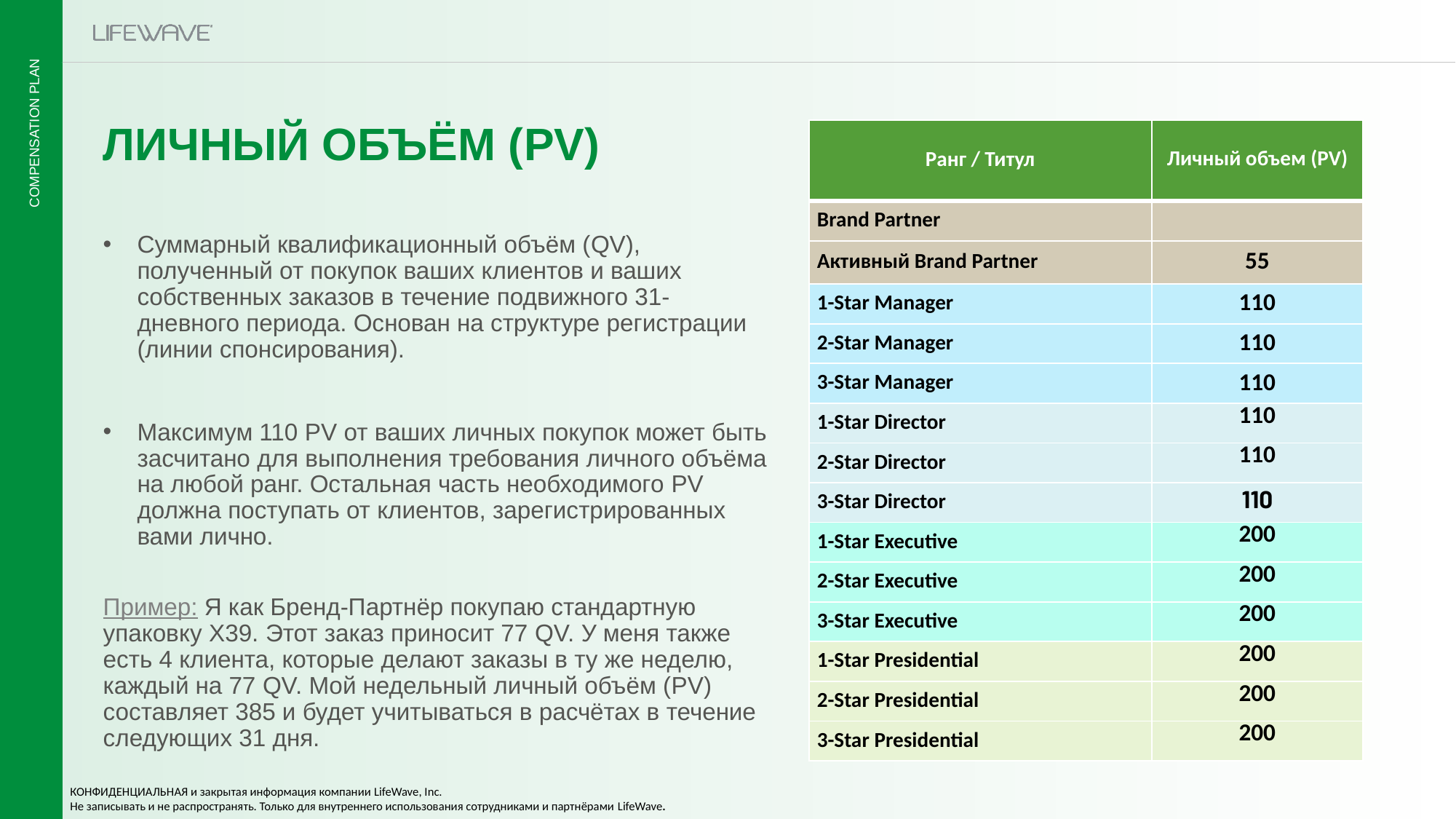

ЛИЧНЫЙ ОБЪЁМ (PV)
| Ранг / Титул | Личный объем (PV) |
| --- | --- |
| Brand Partner |  |
| Активный Brand Partner | 55 |
| 1-Star Manager | 110 |
| 2-Star Manager | 110 |
| 3-Star Manager | 110 |
| 1-Star Director | 110 |
| 2-Star Director | 110 |
| 3-Star Director | 110 |
| 1-Star Executive | 200 |
| 2-Star Executive | 200 |
| 3-Star Executive | 200 |
| 1-Star Presidential | 200 |
| 2-Star Presidential | 200 |
| 3-Star Presidential | 200 |
Суммарный квалификационный объём (QV), полученный от покупок ваших клиентов и ваших собственных заказов в течение подвижного 31-дневного периода. Основан на структуре регистрации (линии спонсирования).

Максимум 110 PV от ваших личных покупок может быть засчитано для выполнения требования личного объёма на любой ранг. Остальная часть необходимого PV должна поступать от клиентов, зарегистрированных вами лично.

Пример: Я как Бренд-Партнёр покупаю стандартную упаковку X39. Этот заказ приносит 77 QV. У меня также есть 4 клиента, которые делают заказы в ту же неделю, каждый на 77 QV. Мой недельный личный объём (PV) составляет 385 и будет учитываться в расчётах в течение следующих 31 дня.

КОНФИДЕНЦИАЛЬНАЯ и закрытая информация компании LifeWave, Inc.
Не записывать и не распространять. Только для внутреннего использования сотрудниками и партнёрами LifeWave.